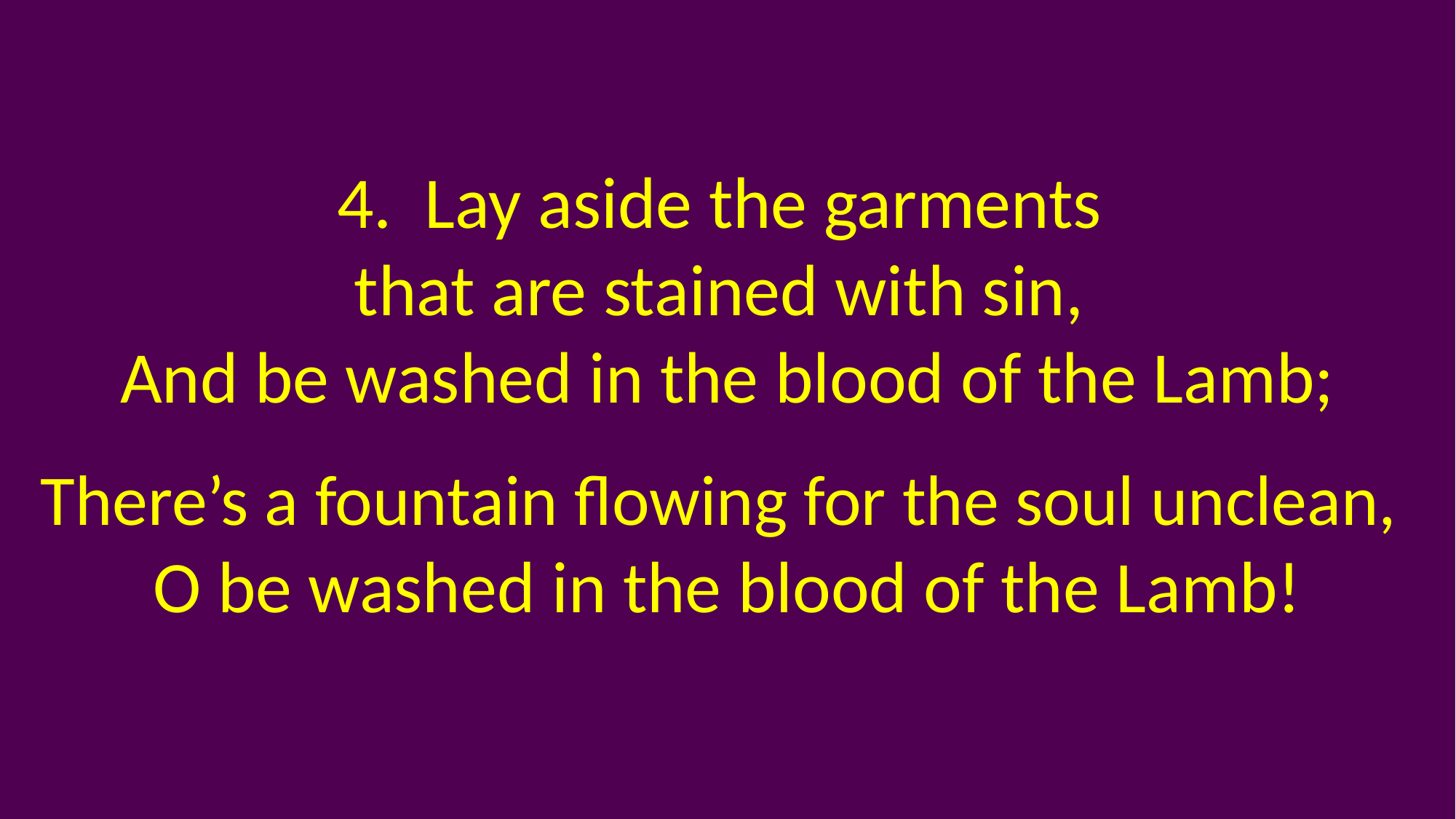

4.  Lay aside the garments
that are stained with sin,
And be washed in the blood of the Lamb;
There’s a fountain flowing for the soul unclean,
O be washed in the blood of the Lamb!